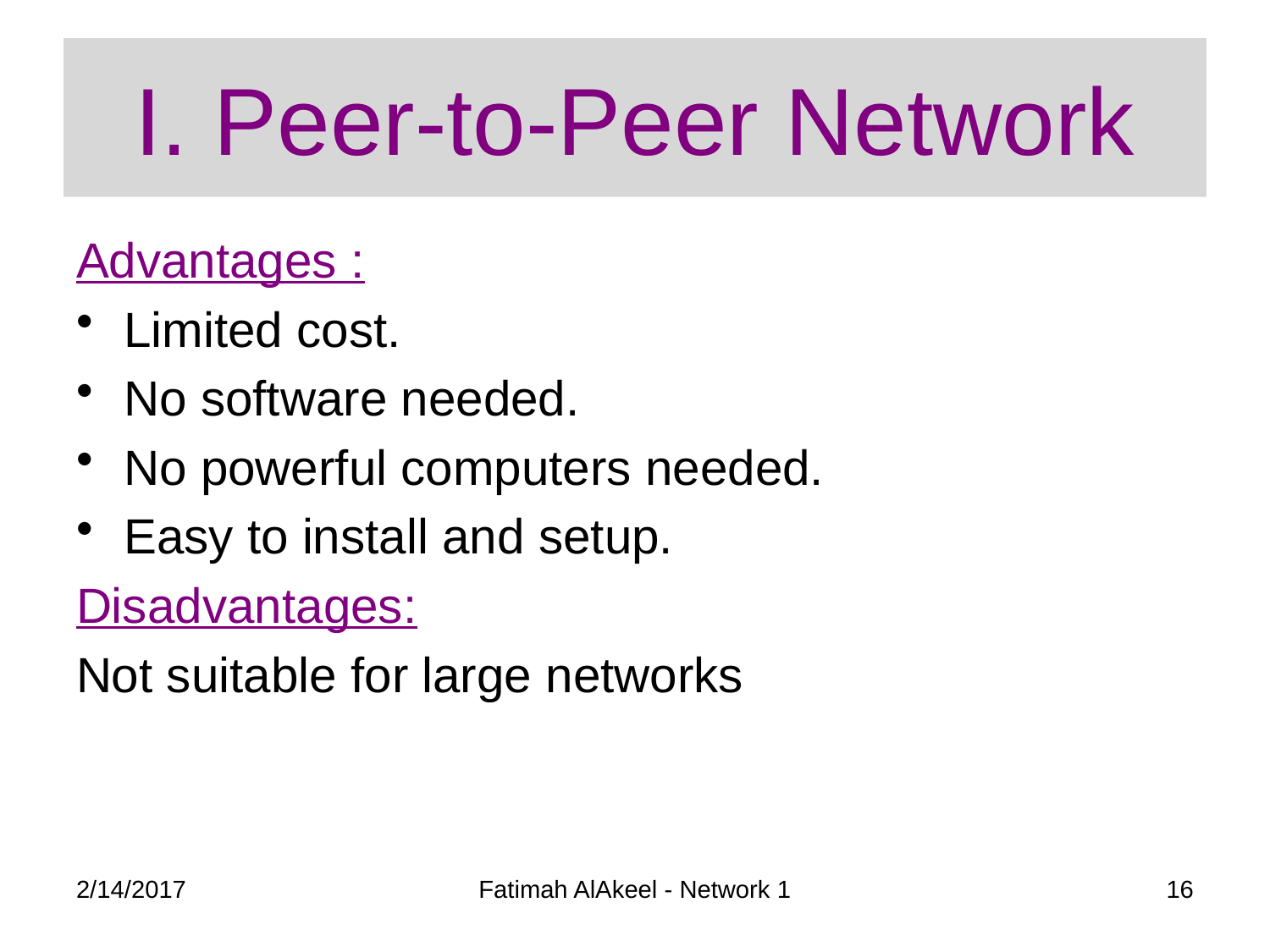

# I. Peer-to-Peer Network
Advantages :
Limited cost.
No software needed.
No powerful computers needed.
Easy to install and setup.
Disadvantages:
Not suitable for large networks

2/14/2017
Fatimah AlAkeel - Network 1
16